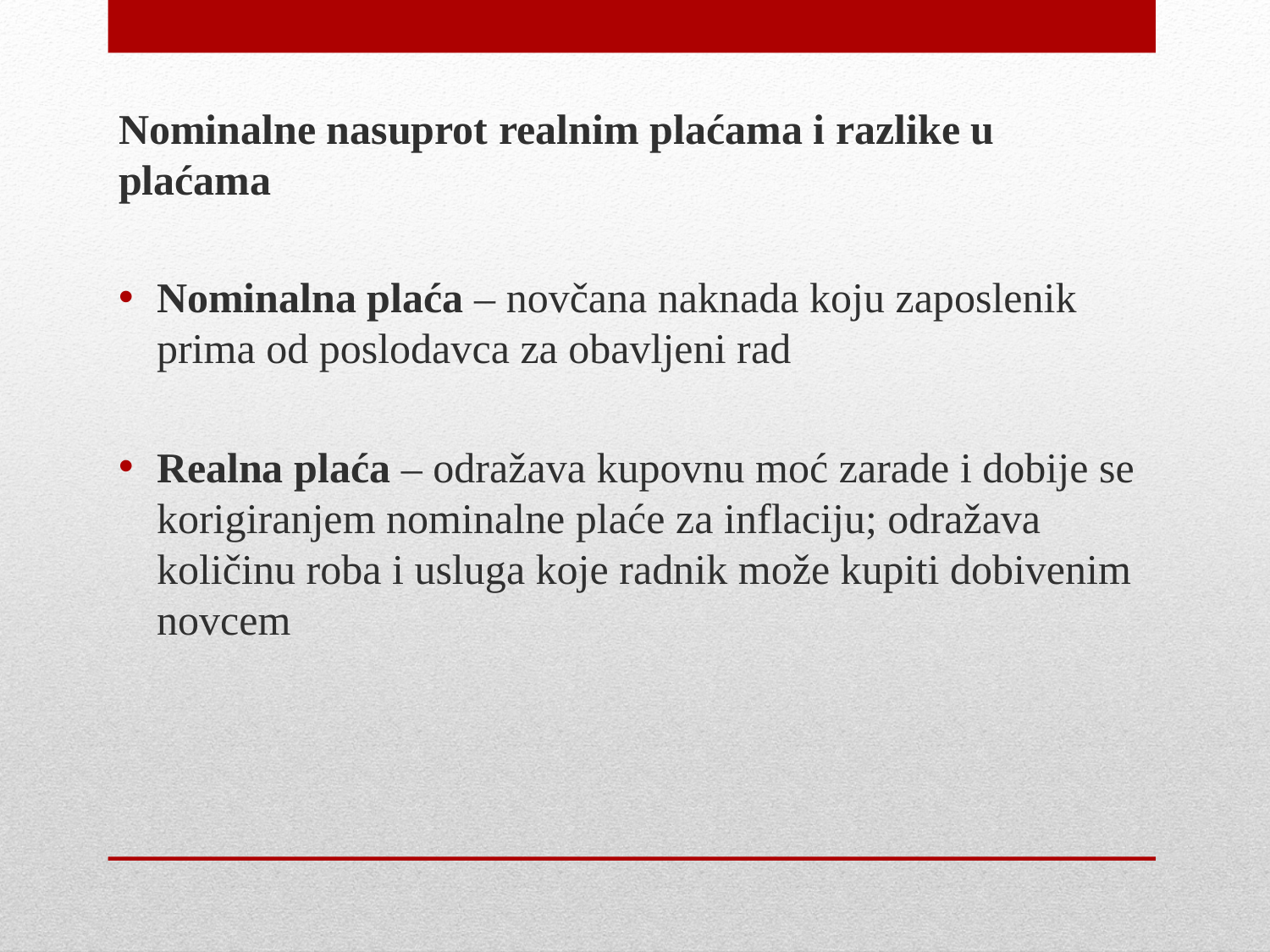

Nominalne nasuprot realnim plaćama i razlike u plaćama

Nominalna plaća – novčana naknada koju zaposlenik prima od poslodavca za obavljeni rad

Realna plaća – odražava kupovnu moć zarade i dobije se korigiranjem nominalne plaće za inflaciju; odražava količinu roba i usluga koje radnik može kupiti dobivenim novcem